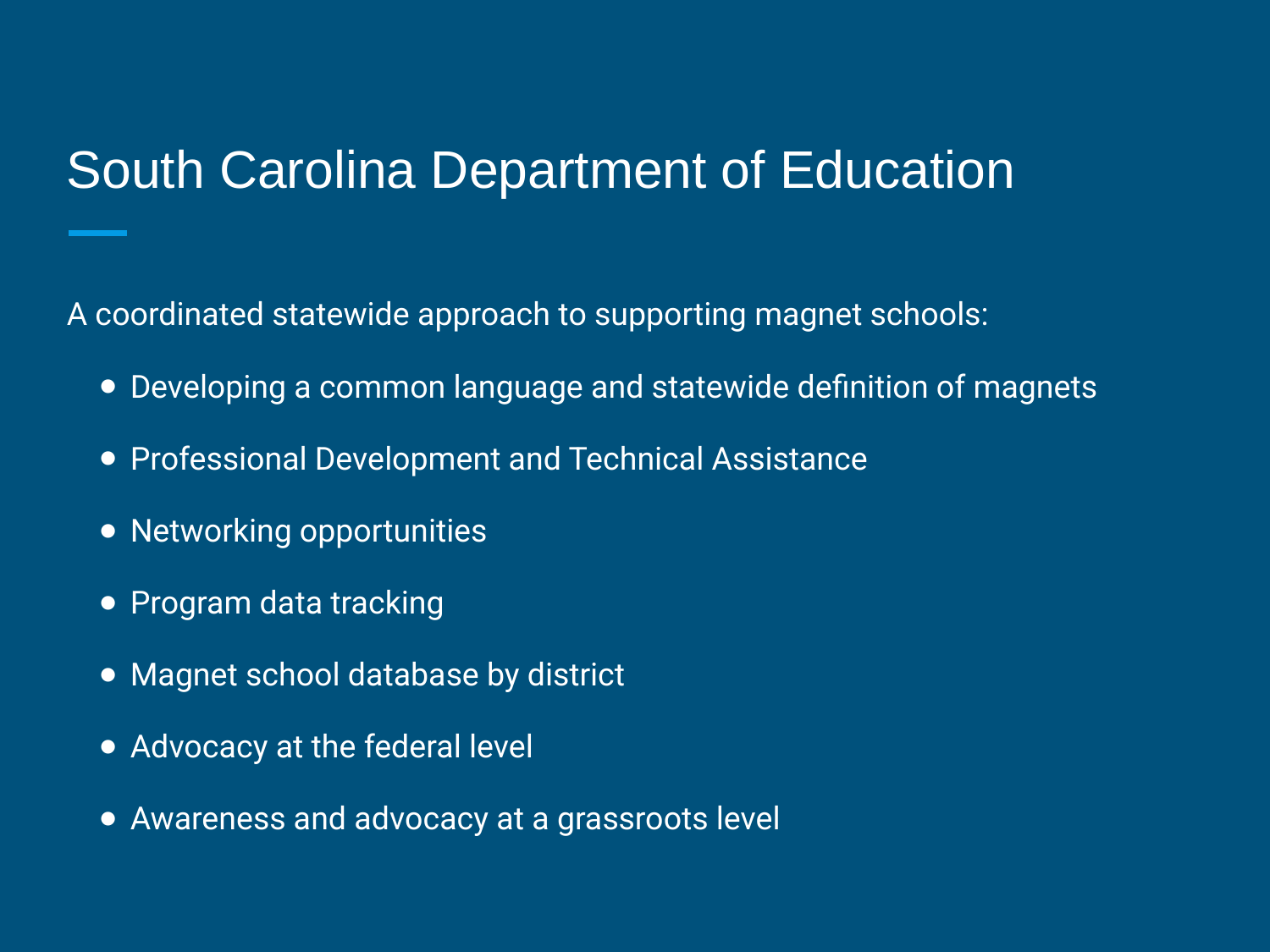

# South Carolina Department of Education
A coordinated statewide approach to supporting magnet schools:
Developing a common language and statewide definition of magnets
Professional Development and Technical Assistance
Networking opportunities
Program data tracking
Magnet school database by district
Advocacy at the federal level
Awareness and advocacy at a grassroots level